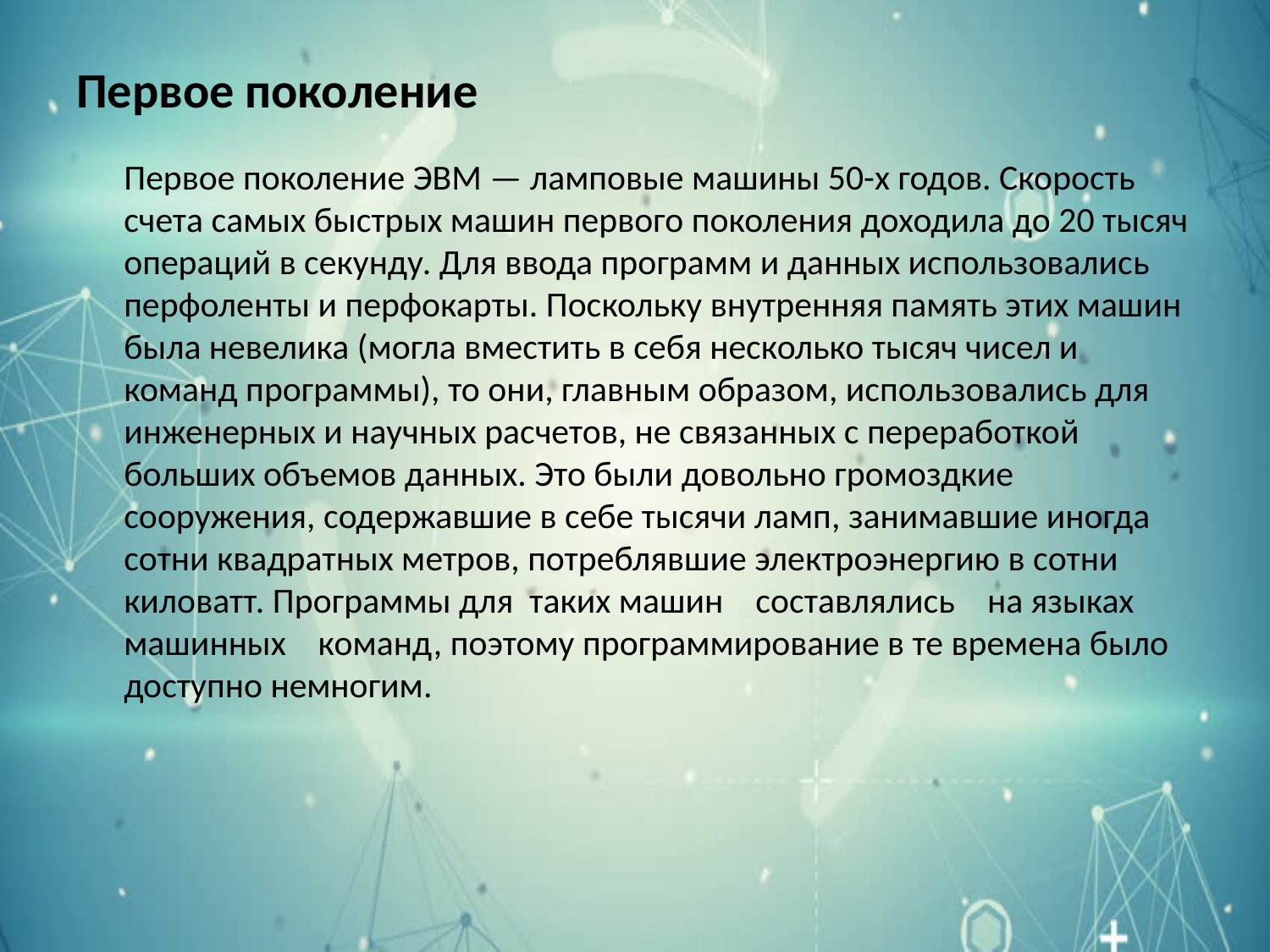

# Первое поколение
Первое поколение ЭВМ — ламповые машины 50-х годов. Скорость счета самых быстрых машин первого поколения доходила до 20 тысяч операций в секунду. Для ввода программ и данных использовались перфоленты и перфокарты. Поскольку внутренняя память этих машин была невелика (могла вместить в себя несколько тысяч чисел и команд программы), то они, главным образом, использовались для инженерных и научных расчетов, не связанных с переработкой больших объемов данных. Это были довольно громоздкие сооружения, содержавшие в себе тысячи ламп, занимавшие иногда сотни квадратных метров, потреблявшие электроэнергию в сотни киловатт. Программы для  таких машин    составлялись    на языках    машинных    команд, поэтому программирование в те времена было доступно немногим.